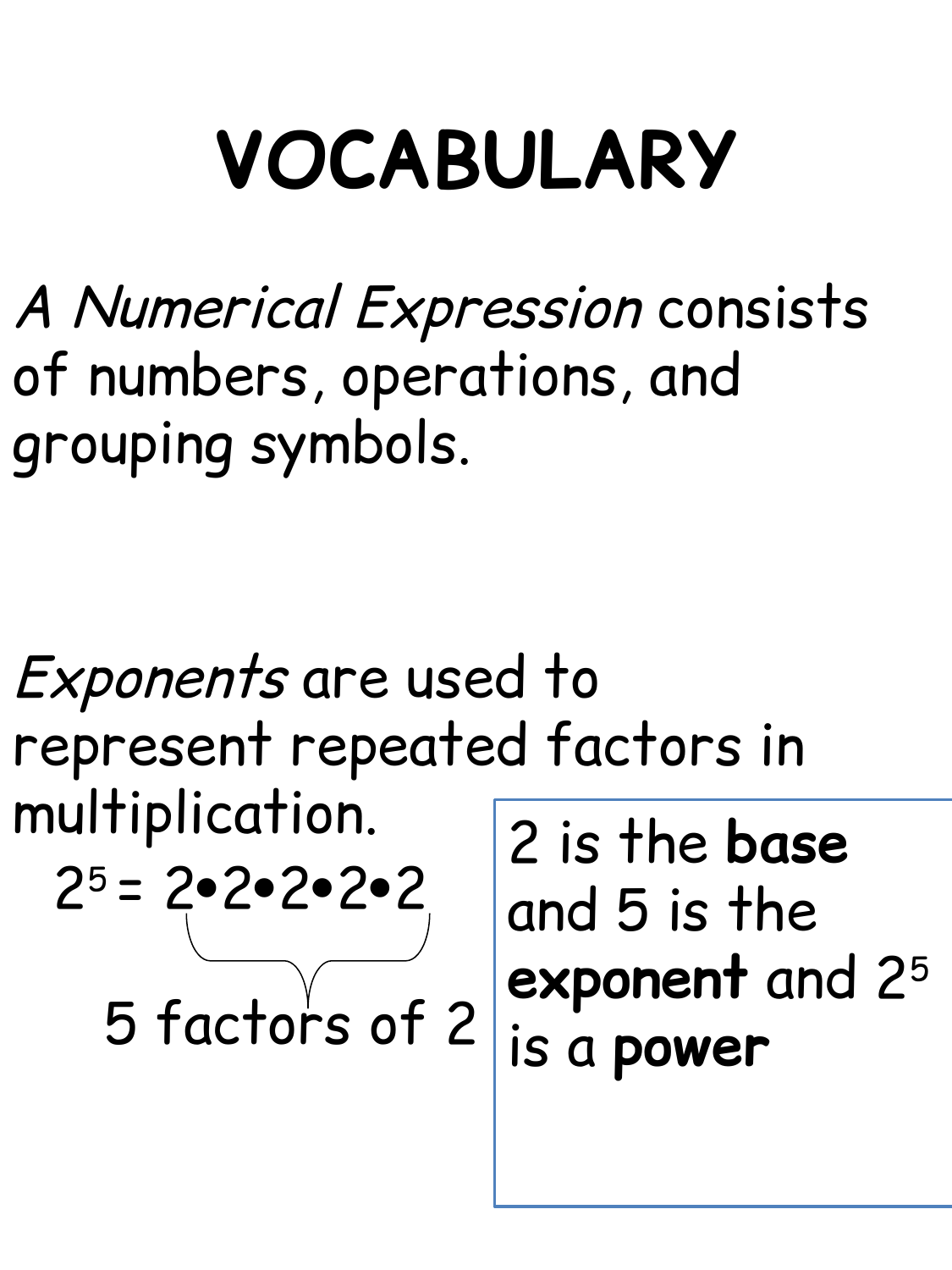

# VOCABULARY
A Numerical Expression consists of numbers, operations, and grouping symbols.
Exponents are used to represent repeated factors in multiplication.
2 is the base and 5 is the exponent and 25 is a power

25 = 2•2•2•2•2

   5 factors of 2